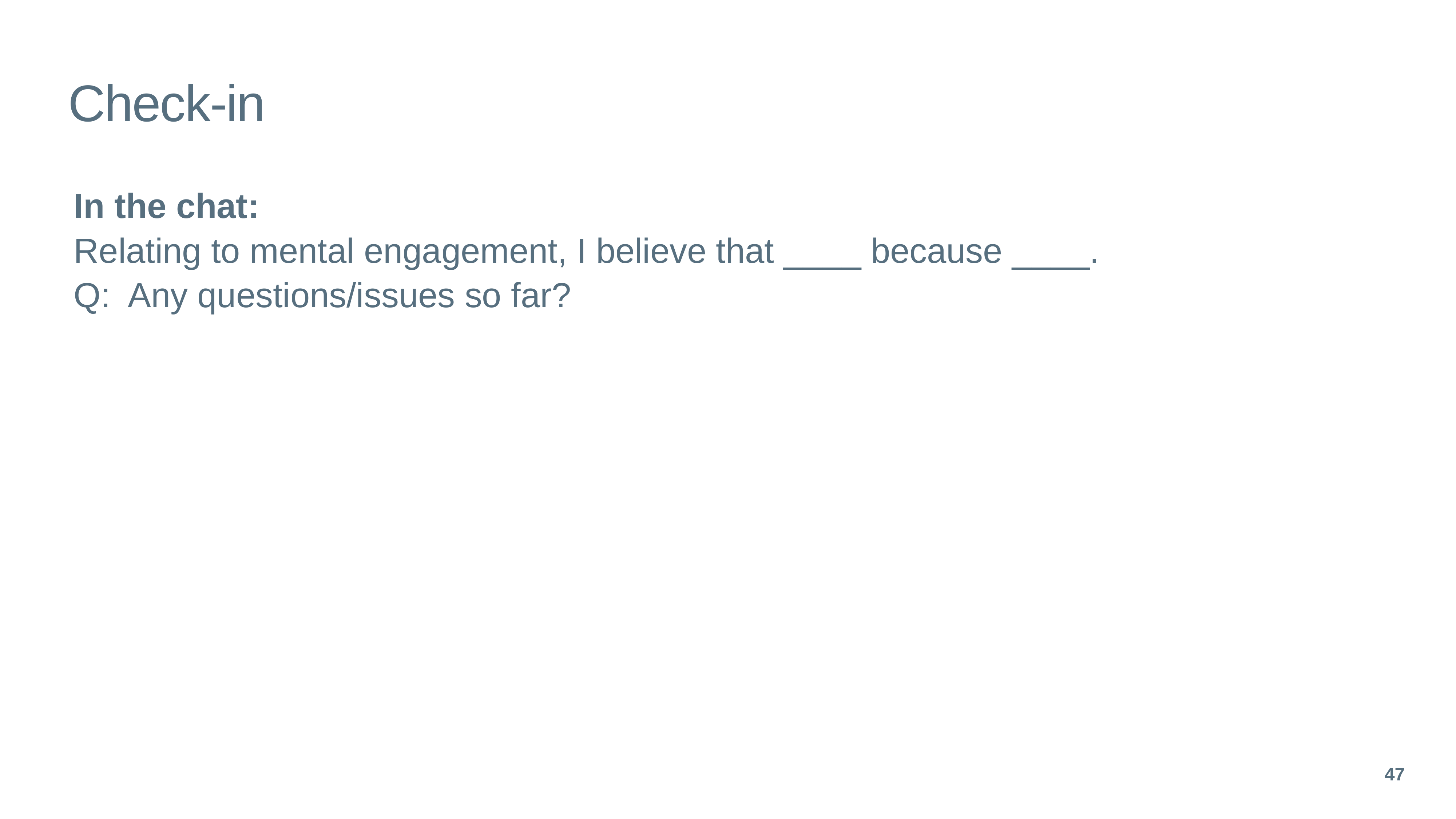

# Check-in
In the chat:
Relating to mental engagement, I believe that ____ because ____.
Q:  Any questions/issues so far?
47